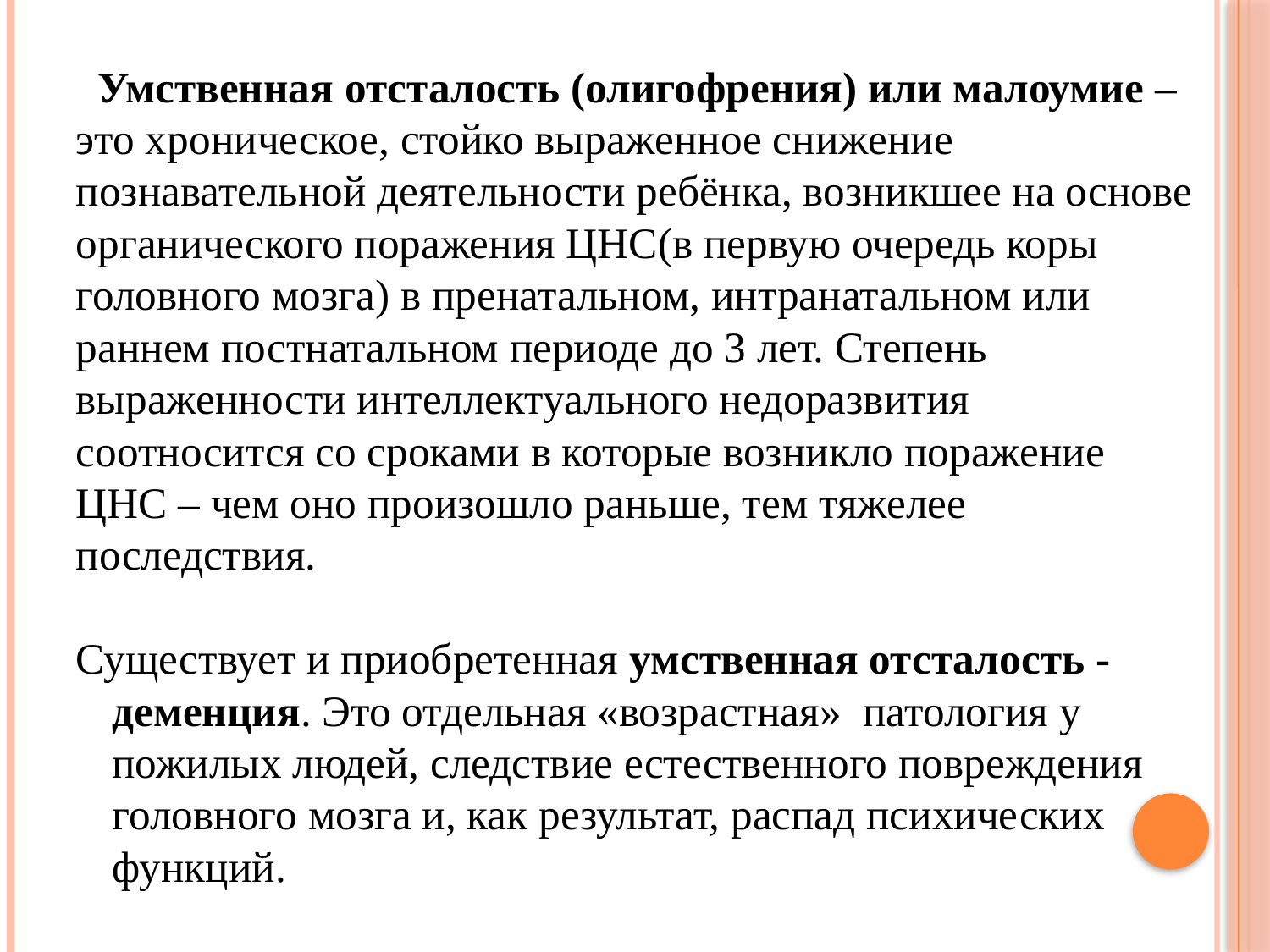

Умственная отсталость (олигофрения) или малоумие – это хроническое, стойко выраженное снижение познавательной деятельности ребёнка, возникшее на основе органического поражения ЦНС(в первую очередь коры головного мозга) в пренатальном, интранатальном или раннем постнатальном периоде до 3 лет. Степень выраженности интеллектуального недоразвития  соотносится со сроками в которые возникло поражение ЦНС – чем оно произошло раньше, тем тяжелее последствия.

Существует и приобретенная умственная отсталость -деменция. Это отдельная «возрастная»  патология у пожилых людей, следствие естественного повреждения головного мозга и, как результат, распад психических функций.